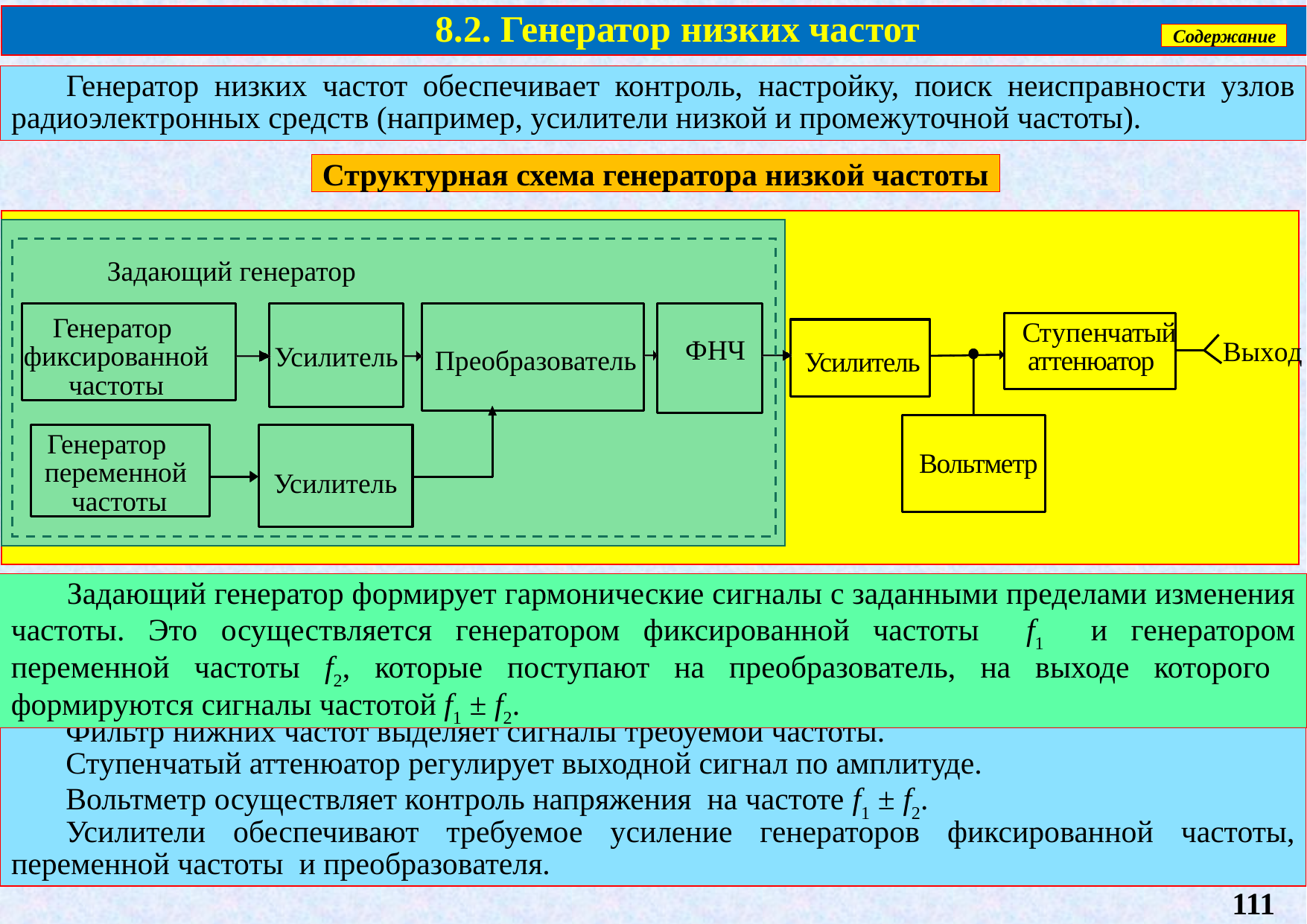

8.2. Генератор низких частот
Содержание
Генератор низких частот обеспечивает контроль, настройку, поиск неисправности узлов радиоэлектронных средств (например, усилители низкой и промежуточной частоты).
Структурная схема генератора низкой частоты

Задающий генератор

Генератор    фиксированной
частоты

Усилитель

Преобразователь

ФНЧ

Генератор  переменной  частоты

Усилитель

Ступенчатый  аттенюатор

Выход

Усилитель

Вольтметр

Задающий генератор формирует гармонические сигналы с заданными пределами изменения частоты. Это осуществляется генератором фиксированной частоты  f1  и генератором переменной частоты f2, которые поступают на преобразователь, на выходе которого  формируются сигналы частотой f1 ± f2.
Фильтр нижних частот выделяет сигналы требуемой частоты.
Ступенчатый аттенюатор регулирует выходной сигнал по амплитуде.
Вольтметр осуществляет контроль напряжения  на частоте f1 ± f2.
Усилители обеспечивают требуемое усиление генераторов фиксированной частоты, переменной частоты  и преобразователя.
111